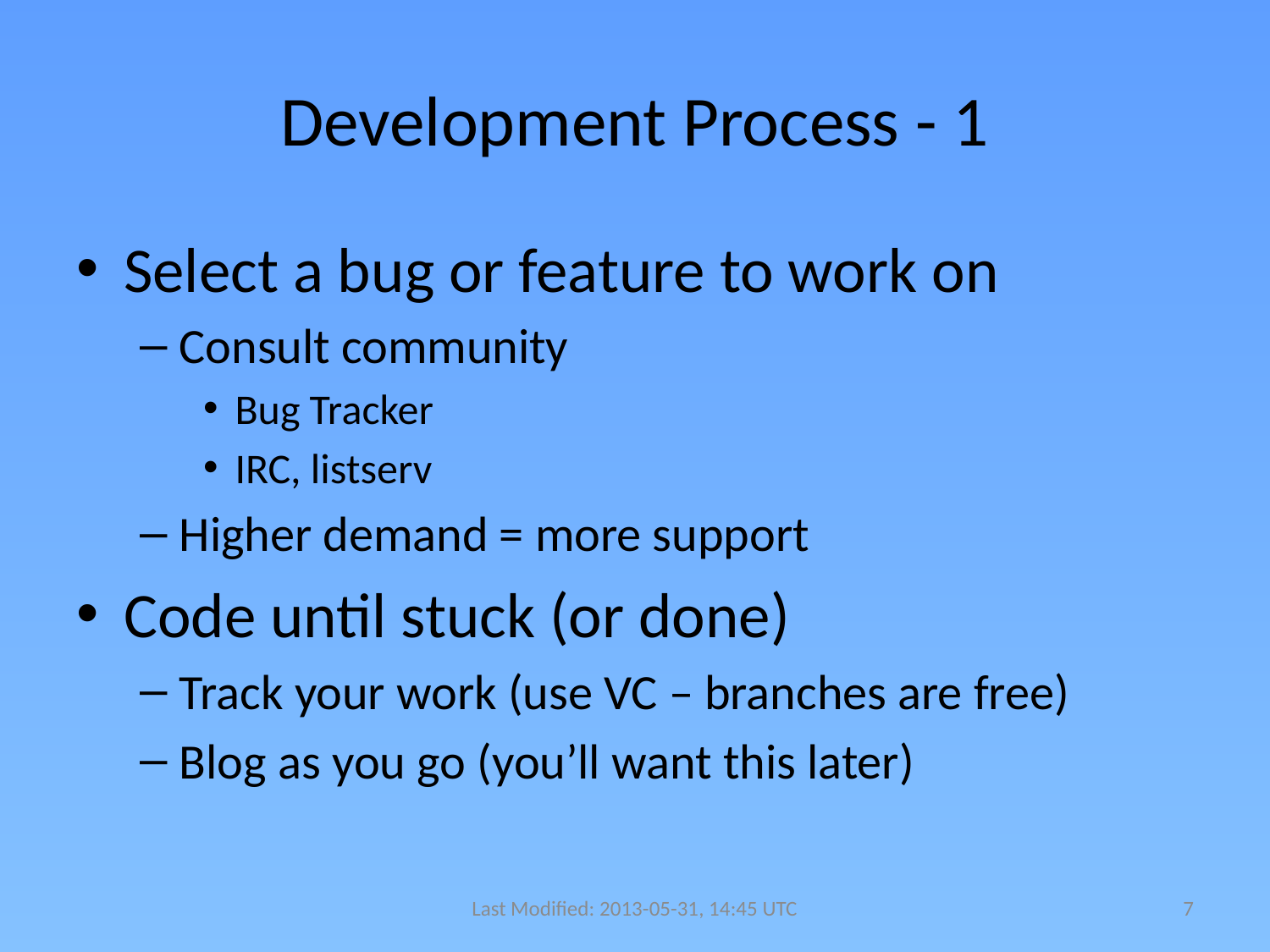

# Development Process - 1
Select a bug or feature to work on
Consult community
Bug Tracker
IRC, listserv
Higher demand = more support
Code until stuck (or done)
Track your work (use VC – branches are free)
Blog as you go (you’ll want this later)
Last Modified: 2013-05-31, 14:45 UTC
7